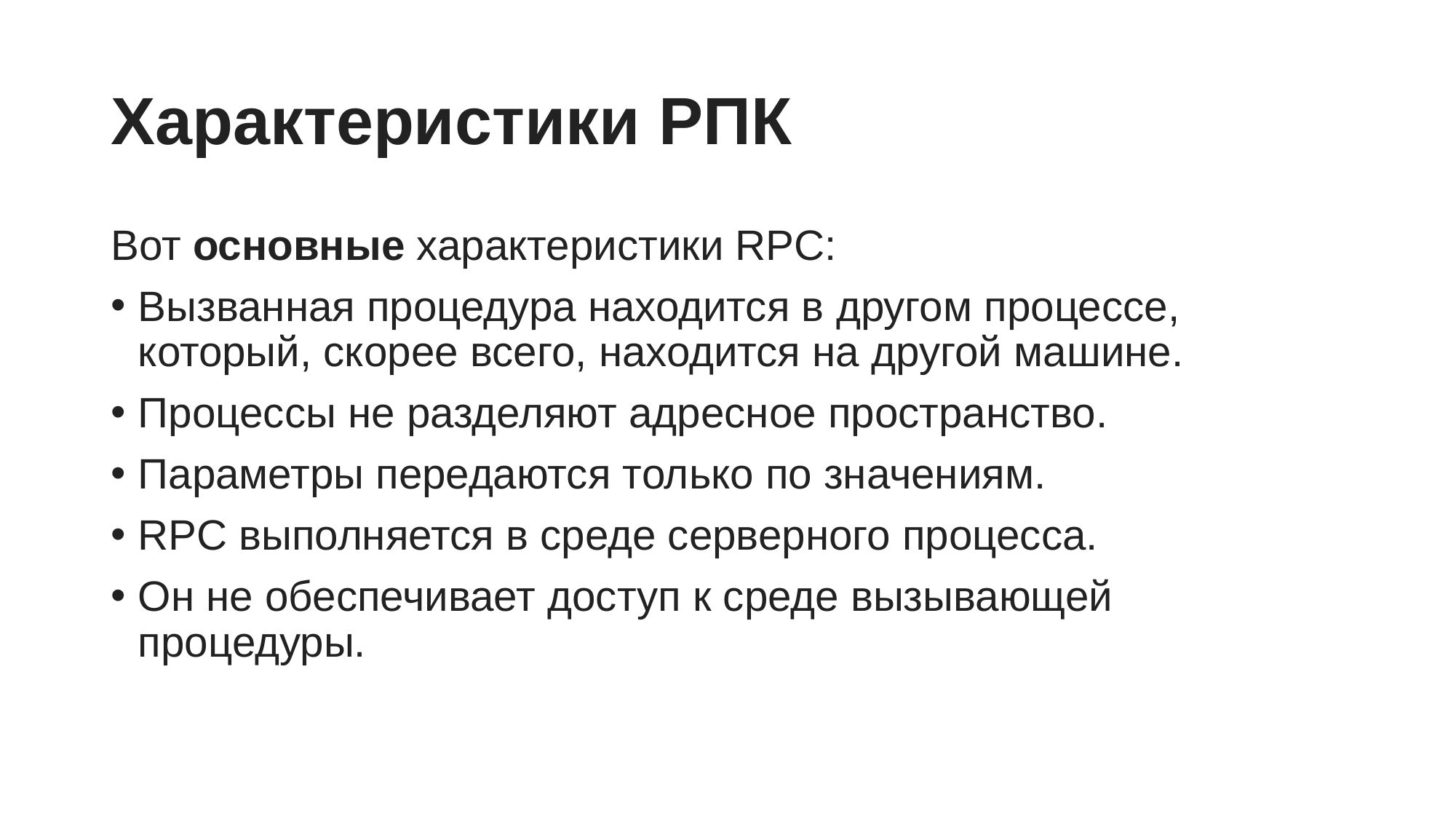

# Характеристики РПК
Вот основные характеристики RPC:
Вызванная процедура находится в другом процессе, который, скорее всего, находится на другой машине.
Процессы не разделяют адресное пространство.
Параметры передаются только по значениям.
RPC выполняется в среде серверного процесса.
Он не обеспечивает доступ к среде вызывающей процедуры.